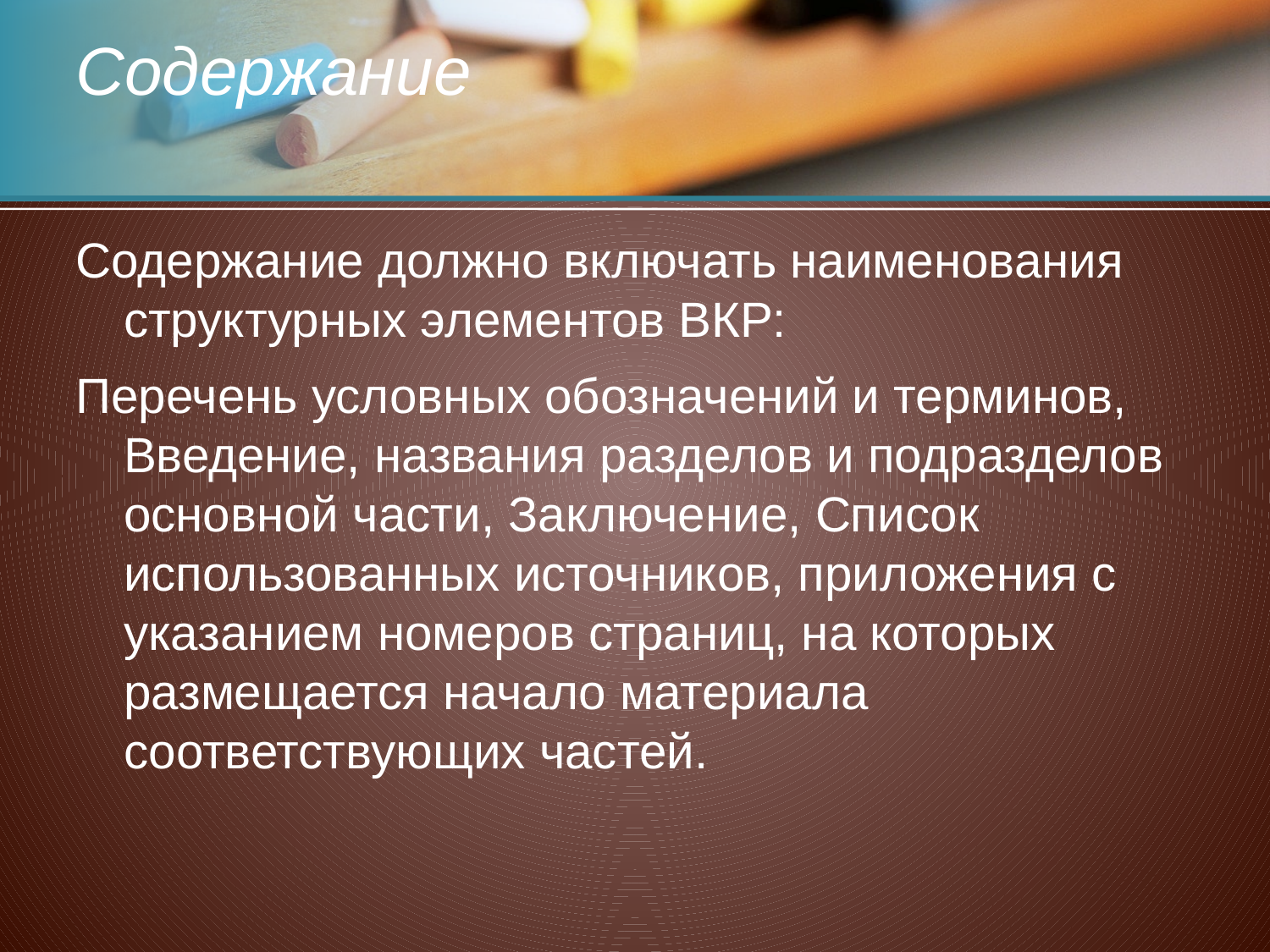

# Содержание
Содержание должно включать наименования структурных элементов ВКР:
Перечень условных обозначений и терминов, Введение, названия разделов и подразделов основной части, Заключение, Список использованных источников, приложения с указанием номеров страниц, на которых размещается начало материала соответствующих частей.